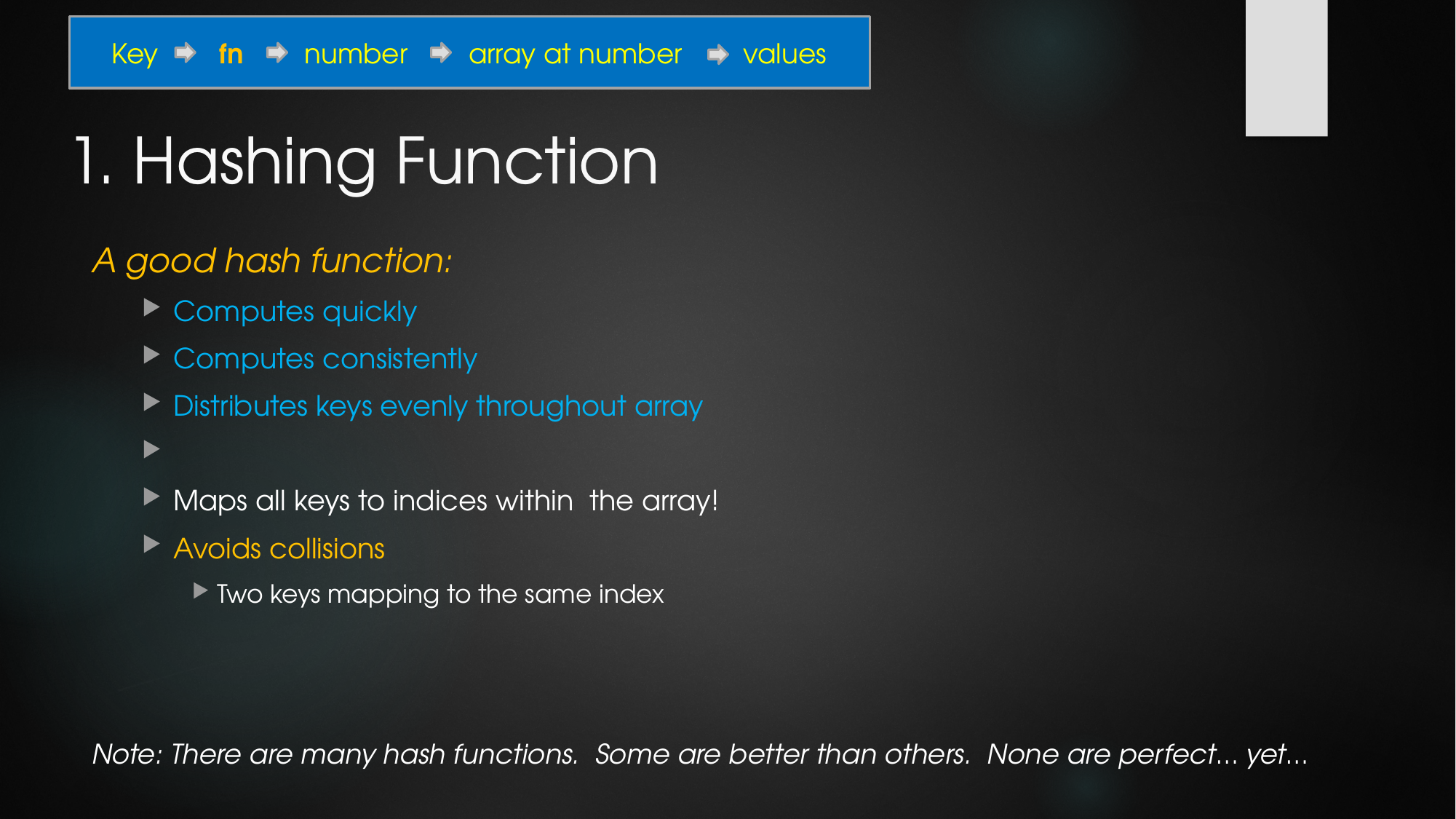

Key        fn        number        array at number        values

# 1. Hashing Function
A good hash function:
Computes quickly
Computes consistently
Distributes keys evenly throughout array

Maps all keys to indices within  the array!
Avoids collisions
Two keys mapping to the same index

Note: There are many hash functions.  Some are better than others.  None are perfect… yet…